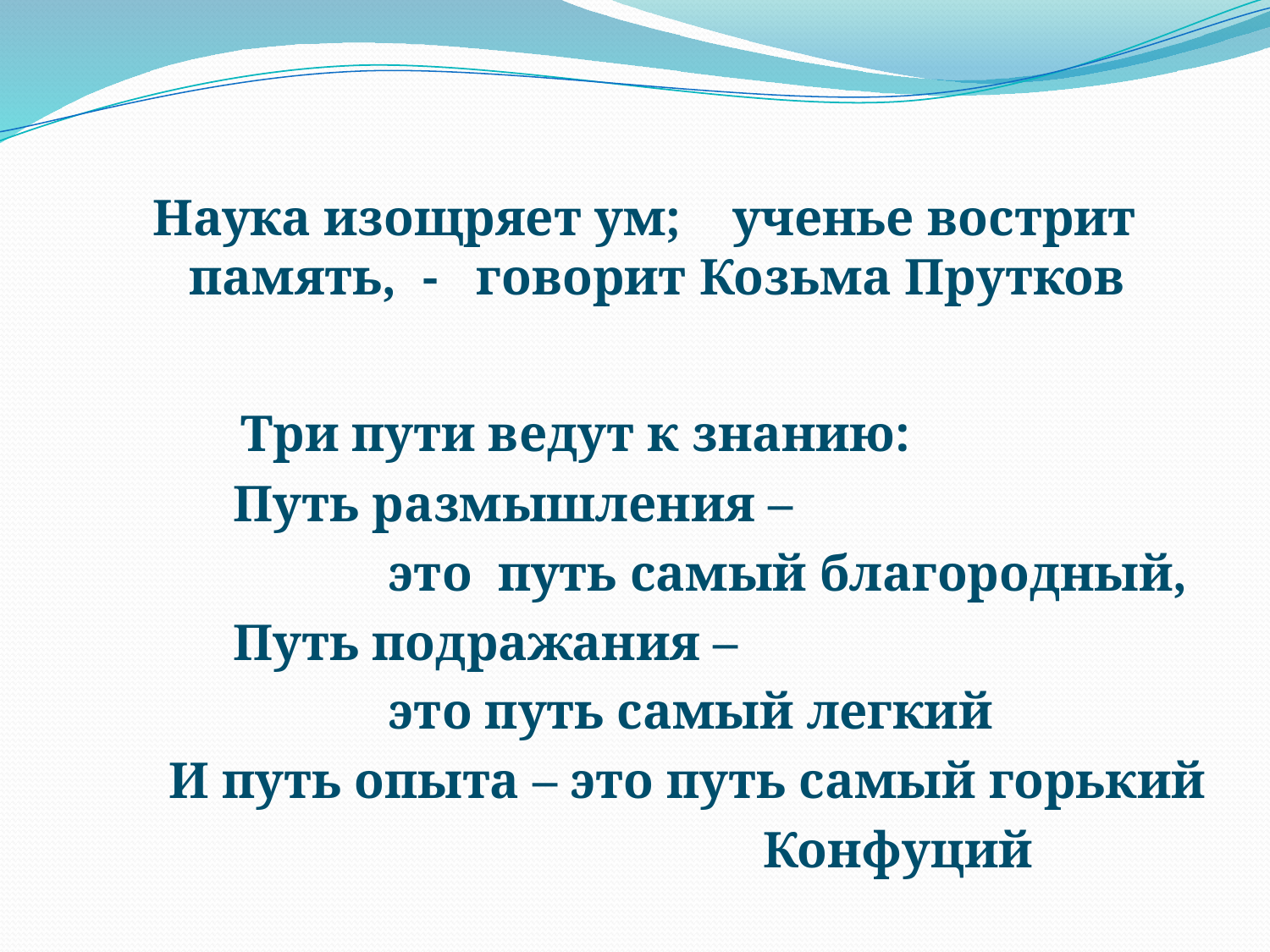

Наука изощряет ум;    ученье вострит память,  -   говорит Козьма Прутков

            Три пути ведут к знанию:
             Путь размышления –
                         это  путь самый благородный,
             Путь подражания –
                         это путь самый легкий
        И путь опыта – это путь самый горький
                                                      Конфуций